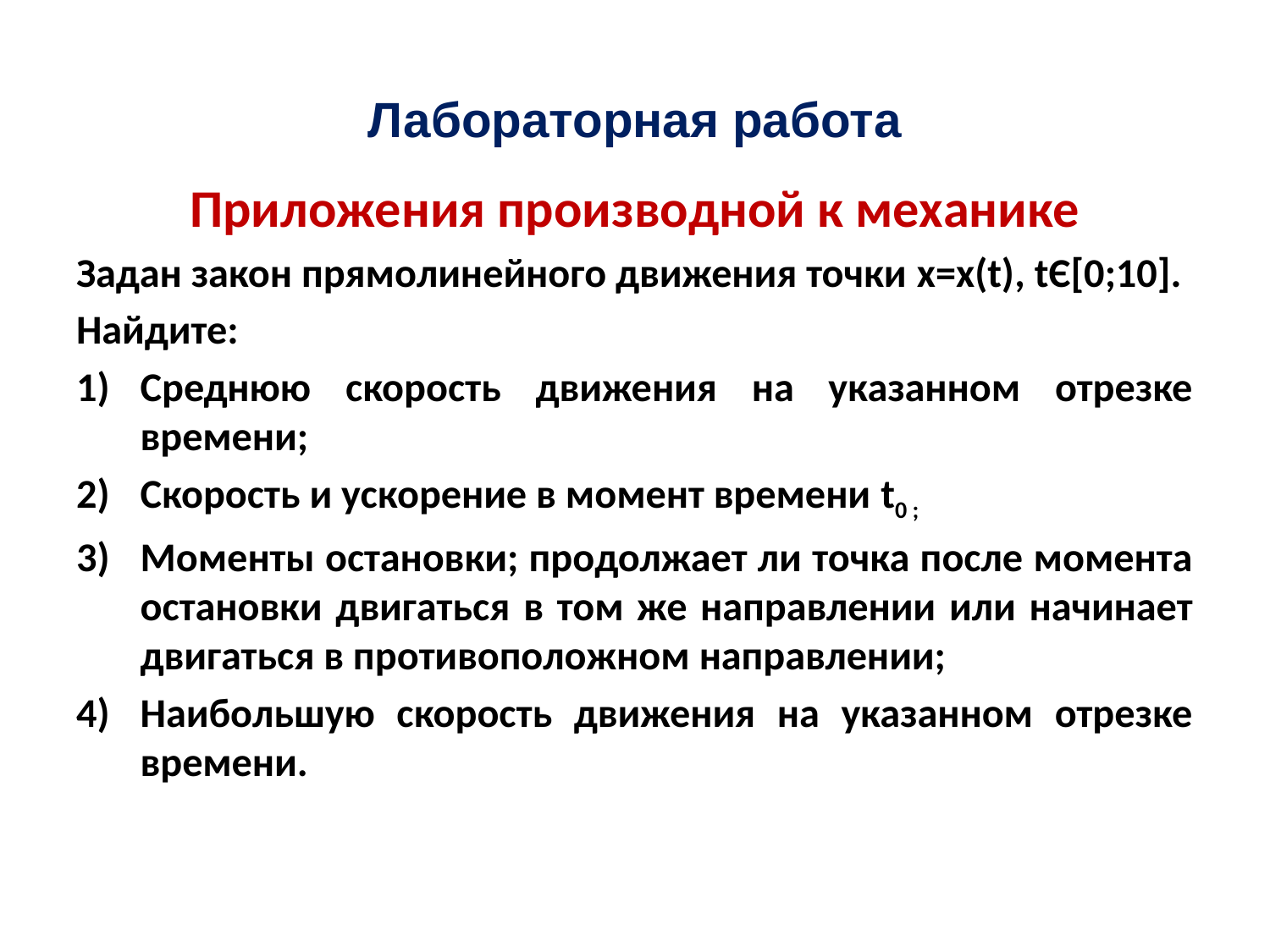

# Лабораторная работа
Приложения производной к механике
Задан закон прямолинейного движения точки x=x(t), tЄ[0;10].
Найдите:
Среднюю скорость движения на указанном отрезке времени;
Скорость и ускорение в момент времени t0 ;
Моменты остановки; продолжает ли точка после момента остановки двигаться в том же направлении или начинает двигаться в противоположном направлении;
Наибольшую скорость движения на указанном отрезке времени.